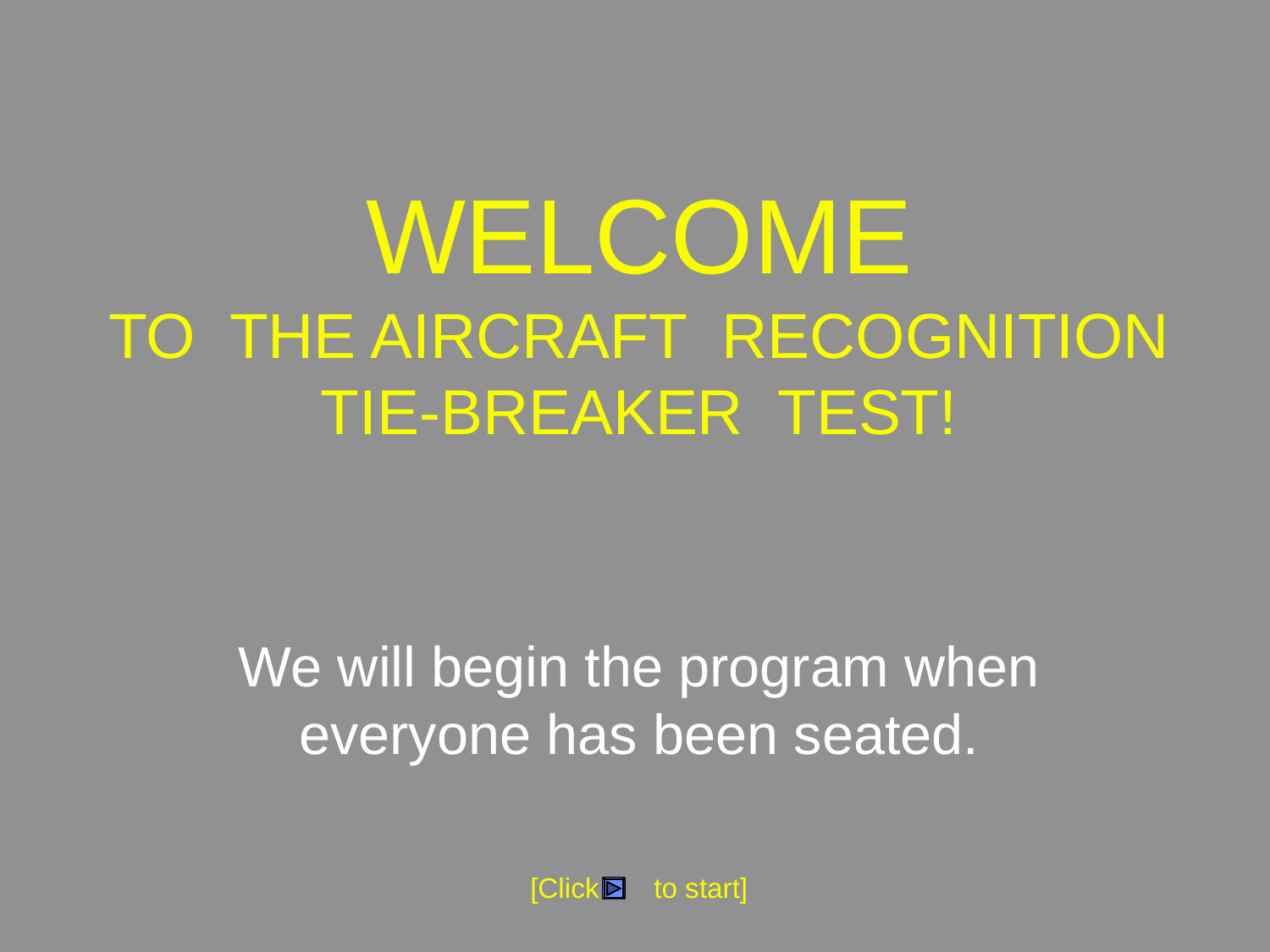

# WELCOME TO  THE AIRCRAFT  RECOGNITION TIE-BREAKER  TEST!

We will begin the program when everyone has been seated.

[Click       to start]